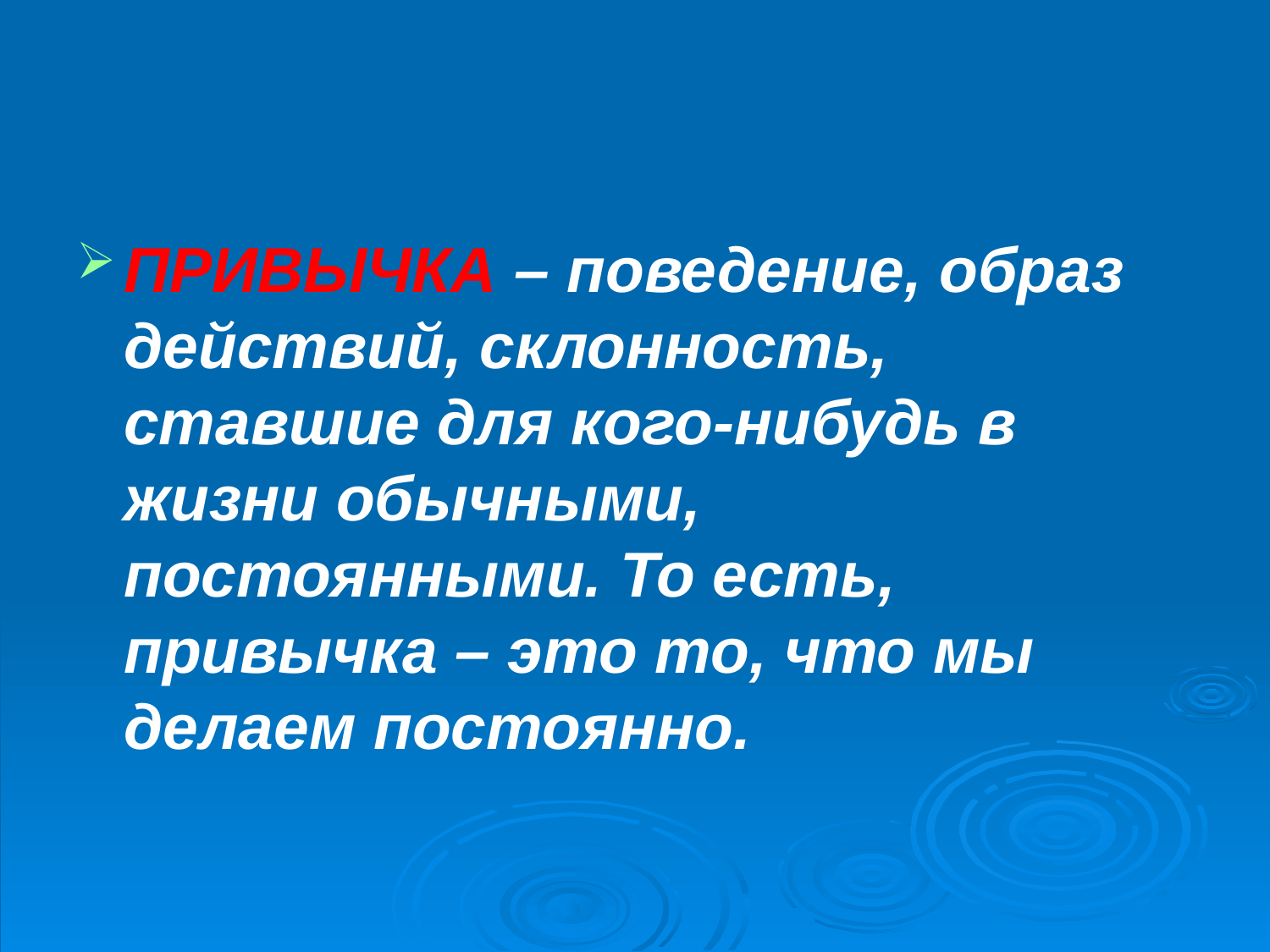

#
ПРИВЫЧКА – поведение, образ действий, склонность, ставшие для кого-нибудь в жизни обычными, постоянными. То есть, привычка – это то, что мы делаем постоянно.